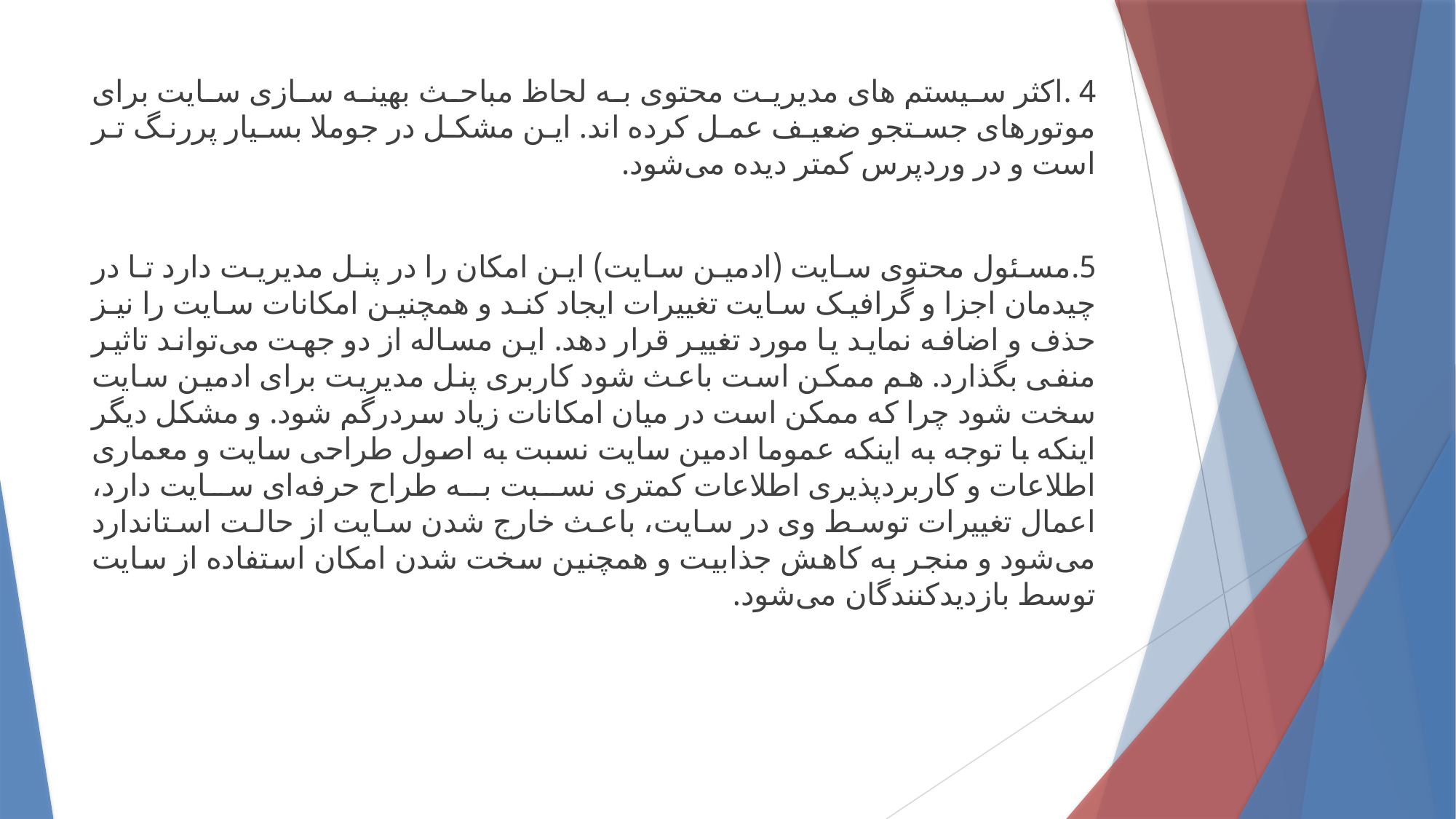

4 .اکثر سیستم های مدیریت محتوی به لحاظ مباحث بهینه سازی سایت برای موتورهای جستجو ضعیف عمل کرده اند. این مشکل در جوملا بسیار پررنگ تر است و در وردپرس کمتر دیده می‌شود.

5.مسئول محتوی سایت (ادمین سایت) این امکان را در پنل مدیریت دارد تا در چیدمان اجزا و گرافیک سایت تغییرات ایجاد کند و همچنین امکانات سایت را نیز حذف و اضافه نماید یا مورد تغییر قرار دهد. این مساله از دو جهت می‌تواند تاثیر منفی بگذارد. هم ممکن است باعث شود کاربری پنل مدیریت برای ادمین سایت سخت شود چرا که ممکن است در میان امکانات زیاد سردرگم شود. و مشکل دیگر اینکه با توجه به اینکه عموما ادمین سایت نسبت به اصول طراحی سایت و معماری اطلاعات و کاربردپذیری اطلاعات کمتری نسبت به طراح حرفه‌ای سایت دارد، اعمال تغییرات توسط وی در سایت، باعث خارج‌ شدن سایت از حالت استاندارد می‌شود و منجر به کاهش جذابیت و همچنین سخت شدن امکان استفاده از سایت توسط بازدیدکنندگان می‌شود.